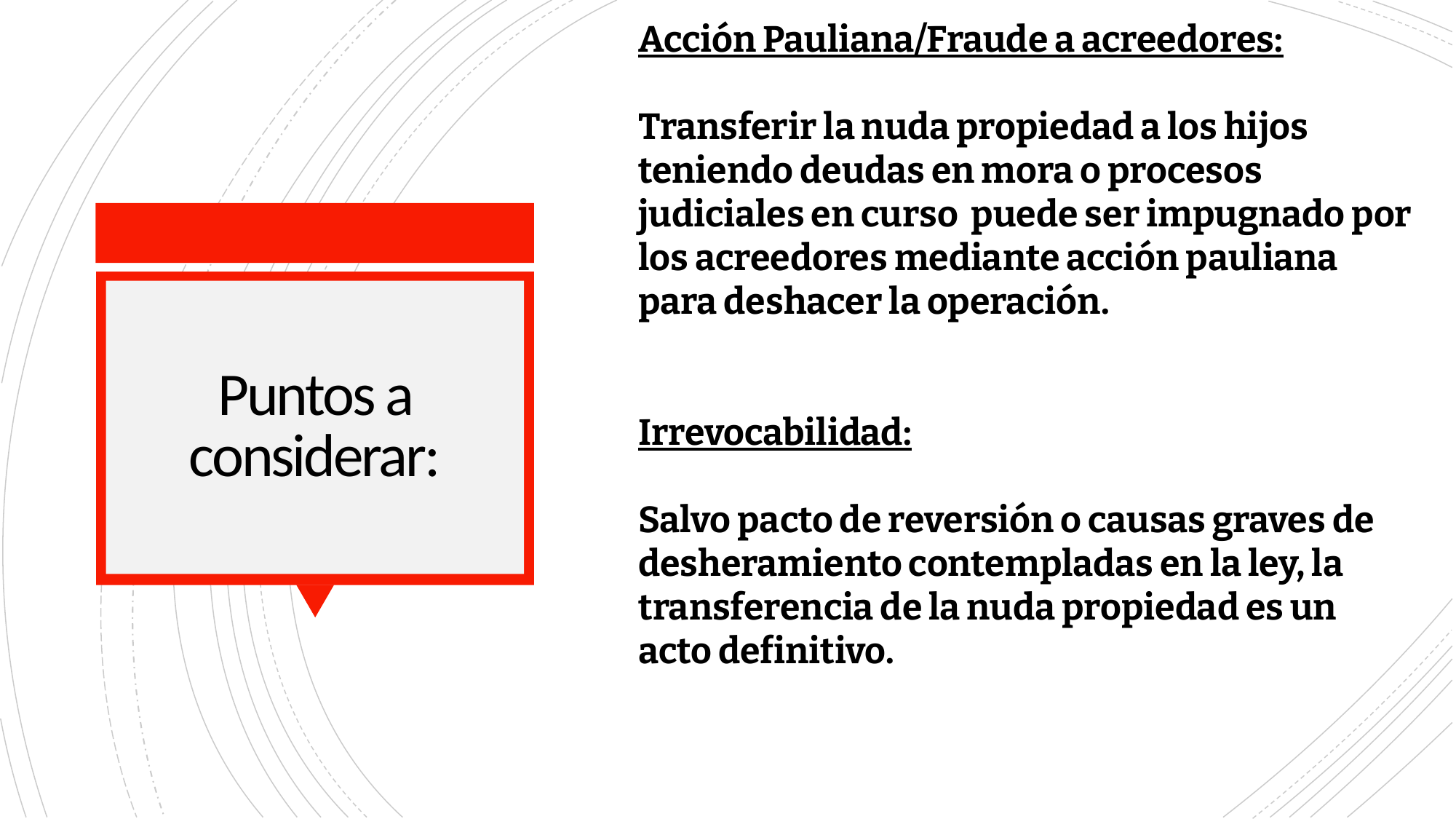

Acción Pauliana/Fraude a acreedores:

Transferir la nuda propiedad a los hijos teniendo deudas en mora o procesos judiciales en curso  puede ser impugnado por los acreedores mediante acción pauliana para deshacer la operación.

Irrevocabilidad:

Salvo pacto de reversión o causas graves de desheramiento contempladas en la ley, la transferencia de la nuda propiedad es un acto definitivo.

# Puntos a considerar: